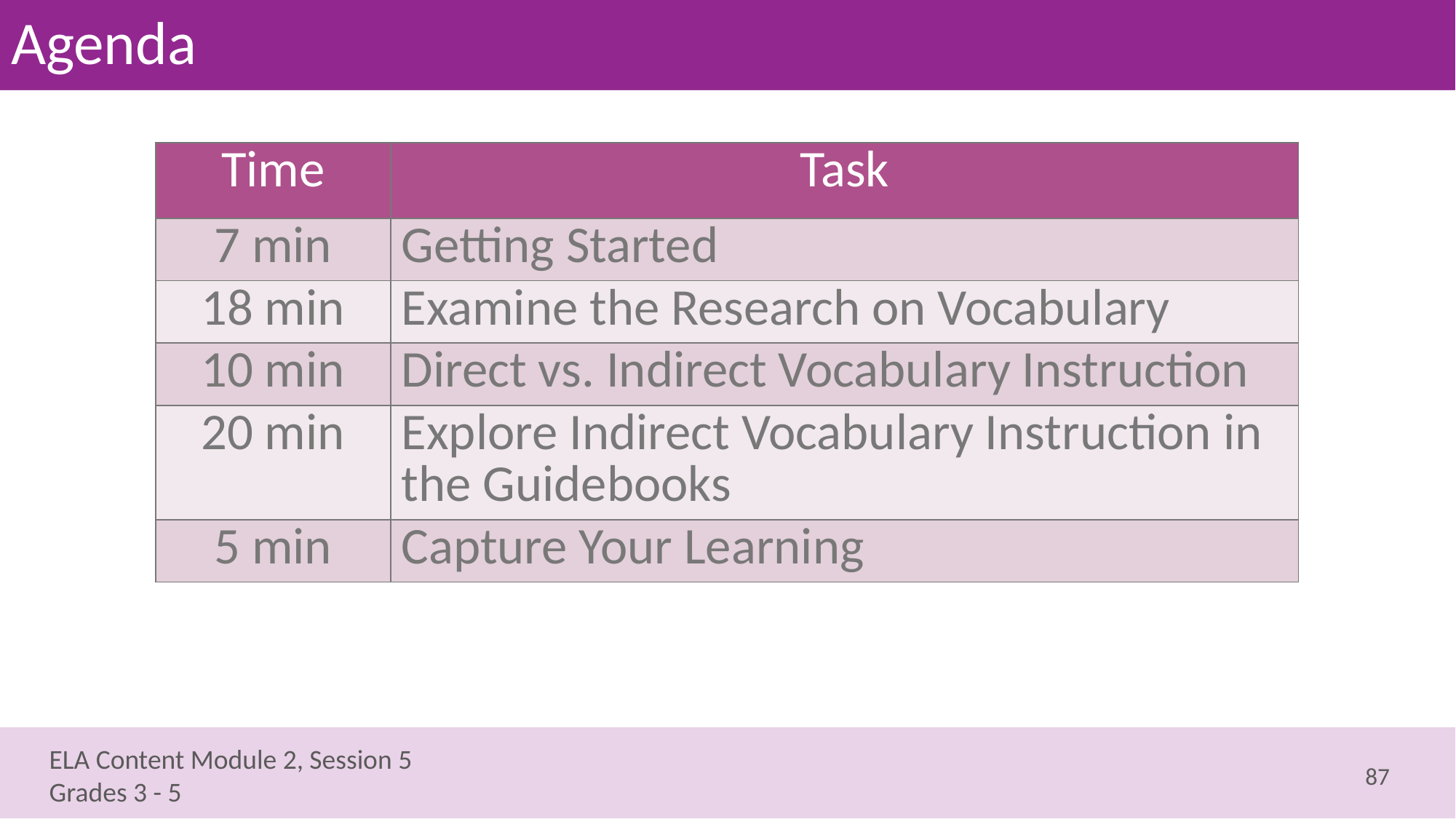

# Agenda
| Time | Task |
| --- | --- |
| 7 min | Getting Started |
| 18 min | Examine the Research on Vocabulary |
| 10 min | Direct vs. Indirect Vocabulary Instruction |
| 20 min | Explore Indirect Vocabulary Instruction in the Guidebooks |
| 5 min | Capture Your Learning |
87